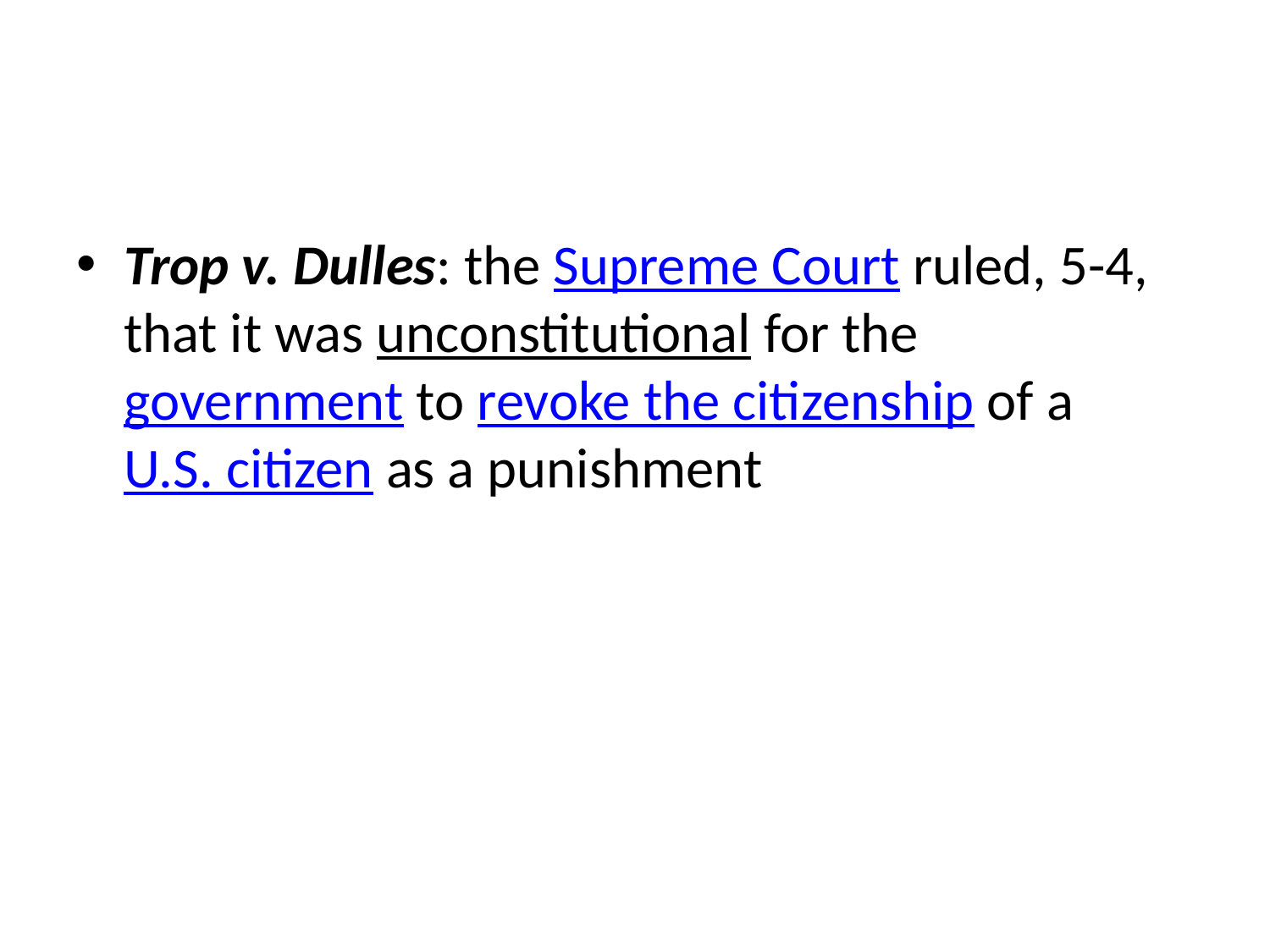

#
Trop v. Dulles: the Supreme Court ruled, 5-4, that it was unconstitutional for the government to revoke the citizenship of a U.S. citizen as a punishment